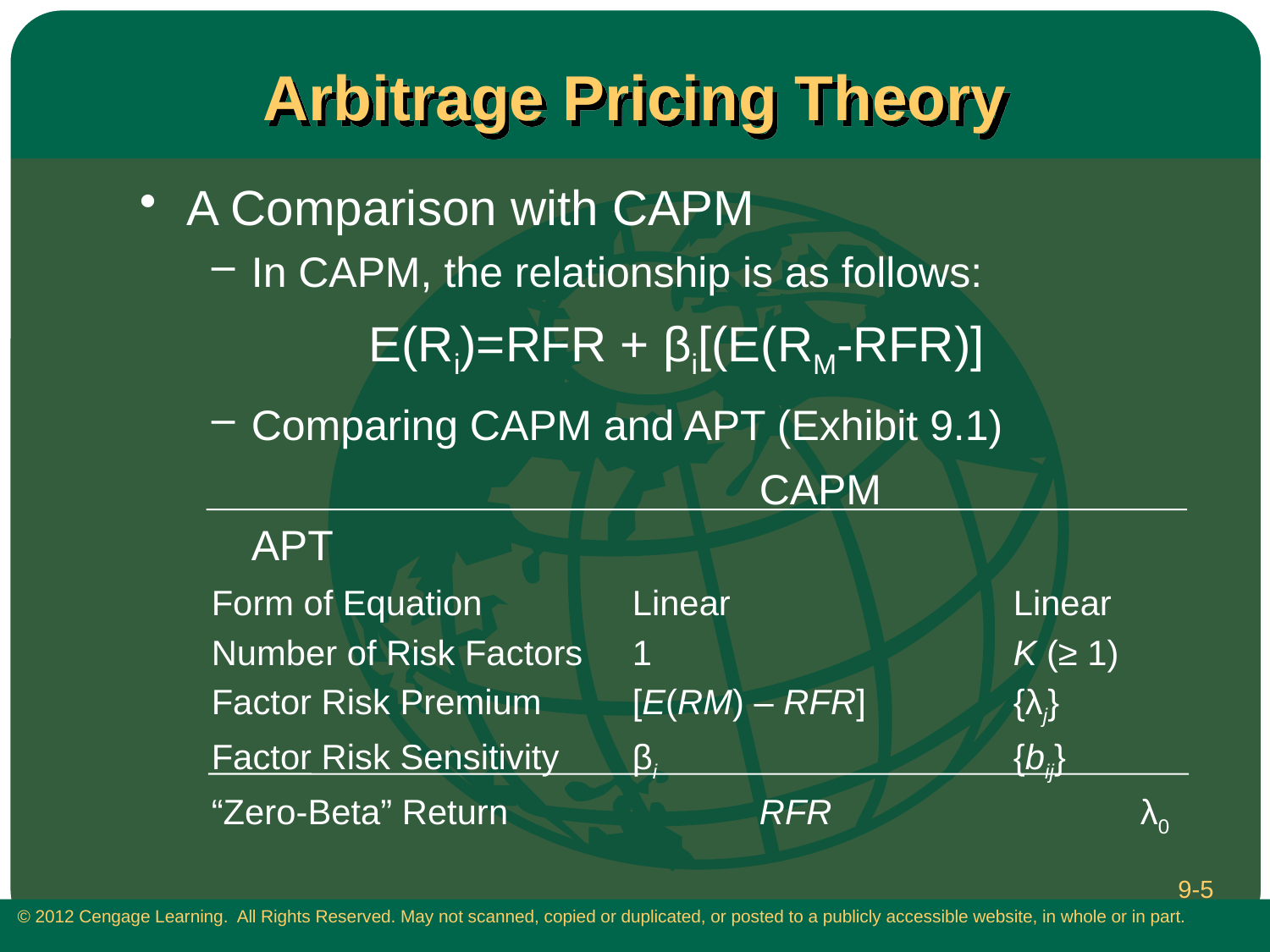

# Arbitrage Pricing Theory
A Comparison with CAPM
In CAPM, the relationship is as follows:
		    E(Ri)=RFR + βi[(E(RM-RFR)]
Comparing CAPM and APT (Exhibit 9.1)
					CAPM			APT
Form of Equation 		Linear 			Linear
Number of Risk Factors 	1 			K (≥ 1)
Factor Risk Premium 	[E(RM) – RFR] 		{λj}
Factor Risk Sensitivity 	βi 			{bij}
“Zero-Beta” Return 		RFR 			λ0

9-5
 © 2012 Cengage Learning.  All Rights Reserved. May not scanned, copied or duplicated, or posted to a publicly accessible website, in whole or in part.